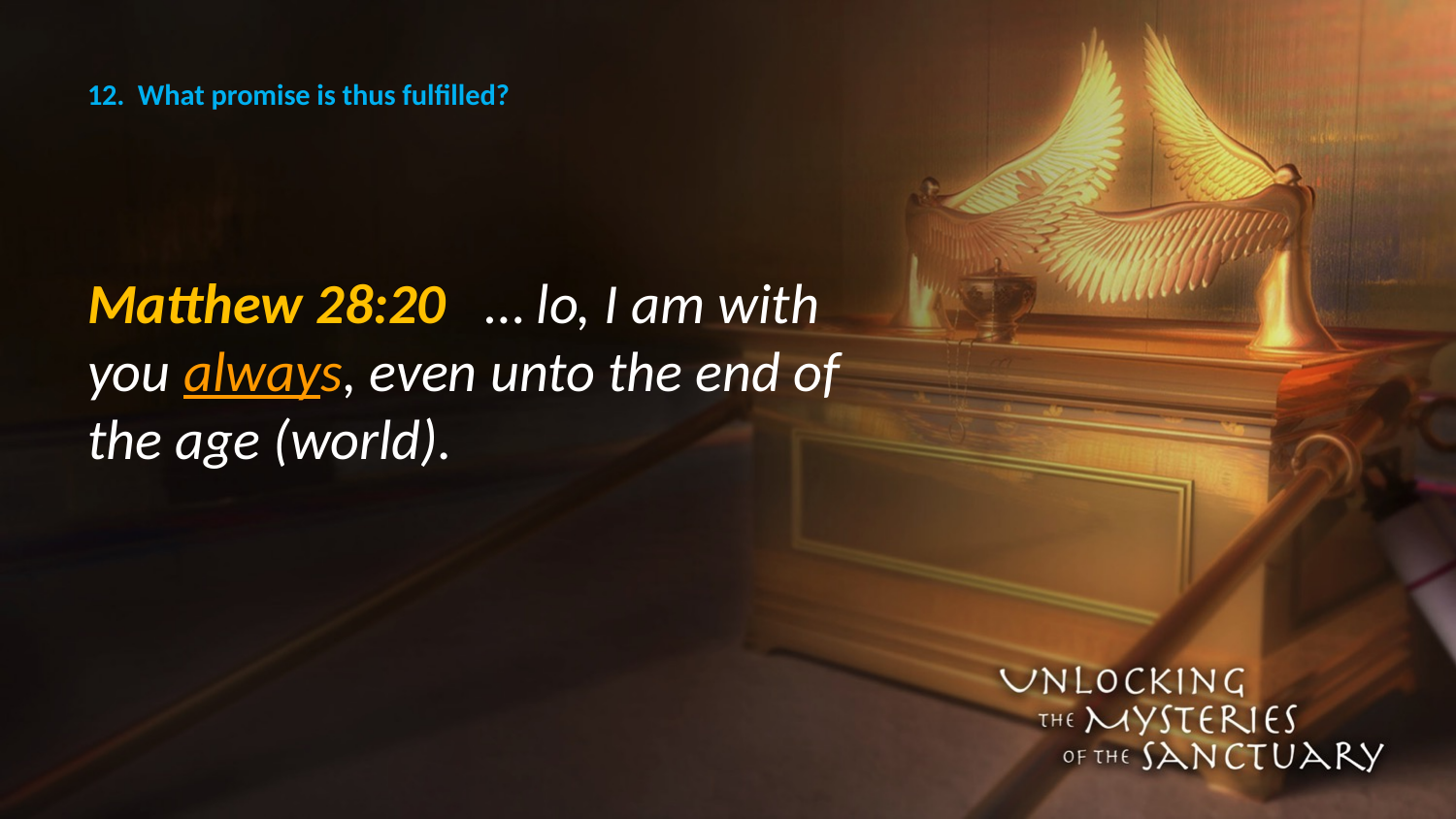

# 12.  What promise is thus fulfilled?

Matthew 28:20   … lo, I am with you always, even unto the end of the age (world).